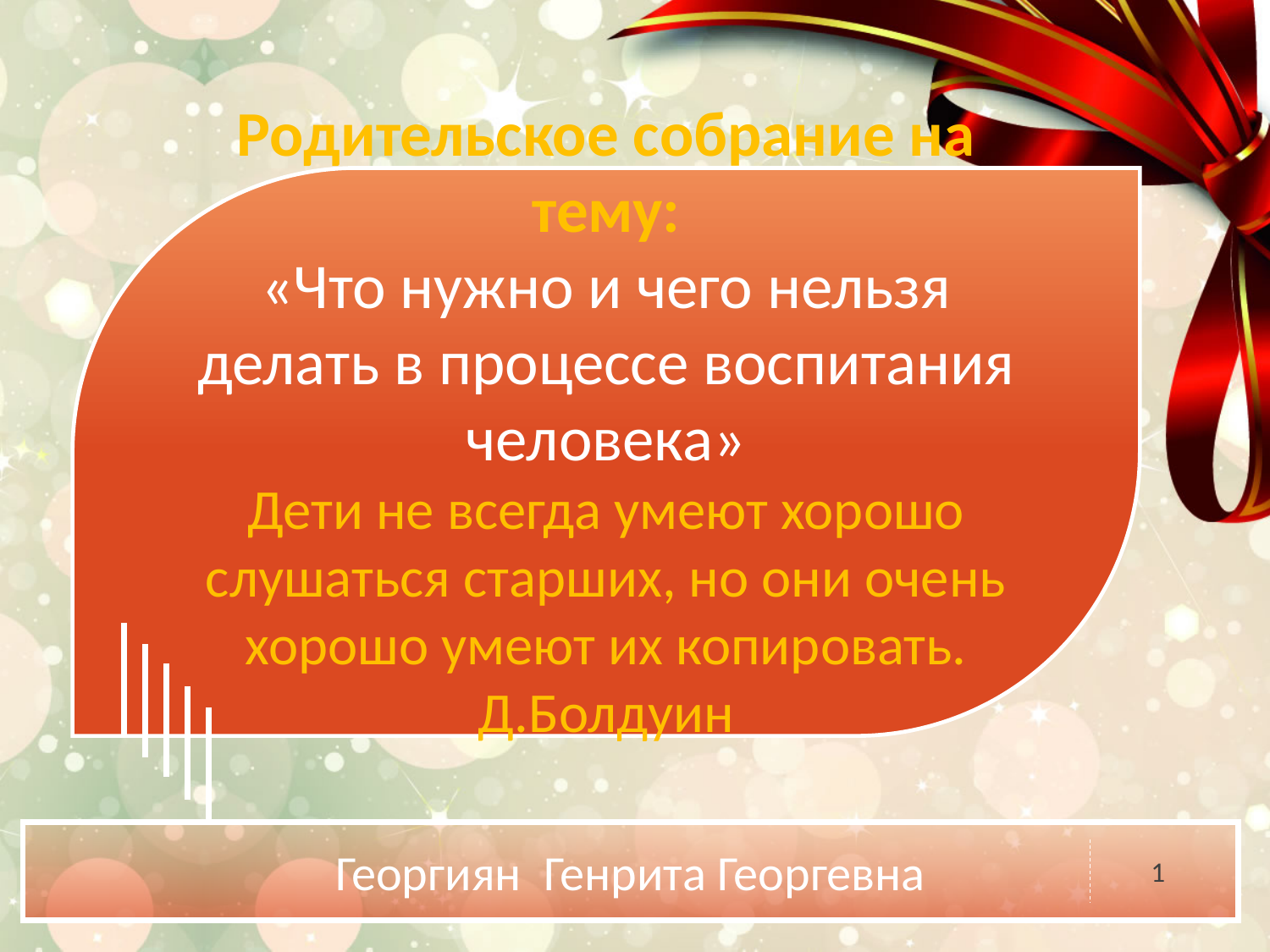

Родительское собрание на тему:
«Что нужно и чего нельзя делать в процессе воспитания человека»
Дети не всегда умеют хорошо слушаться старших, но они очень хорошо умеют их копировать.
Д.Болдуин

Георгиян  Генрита Георгевна
1